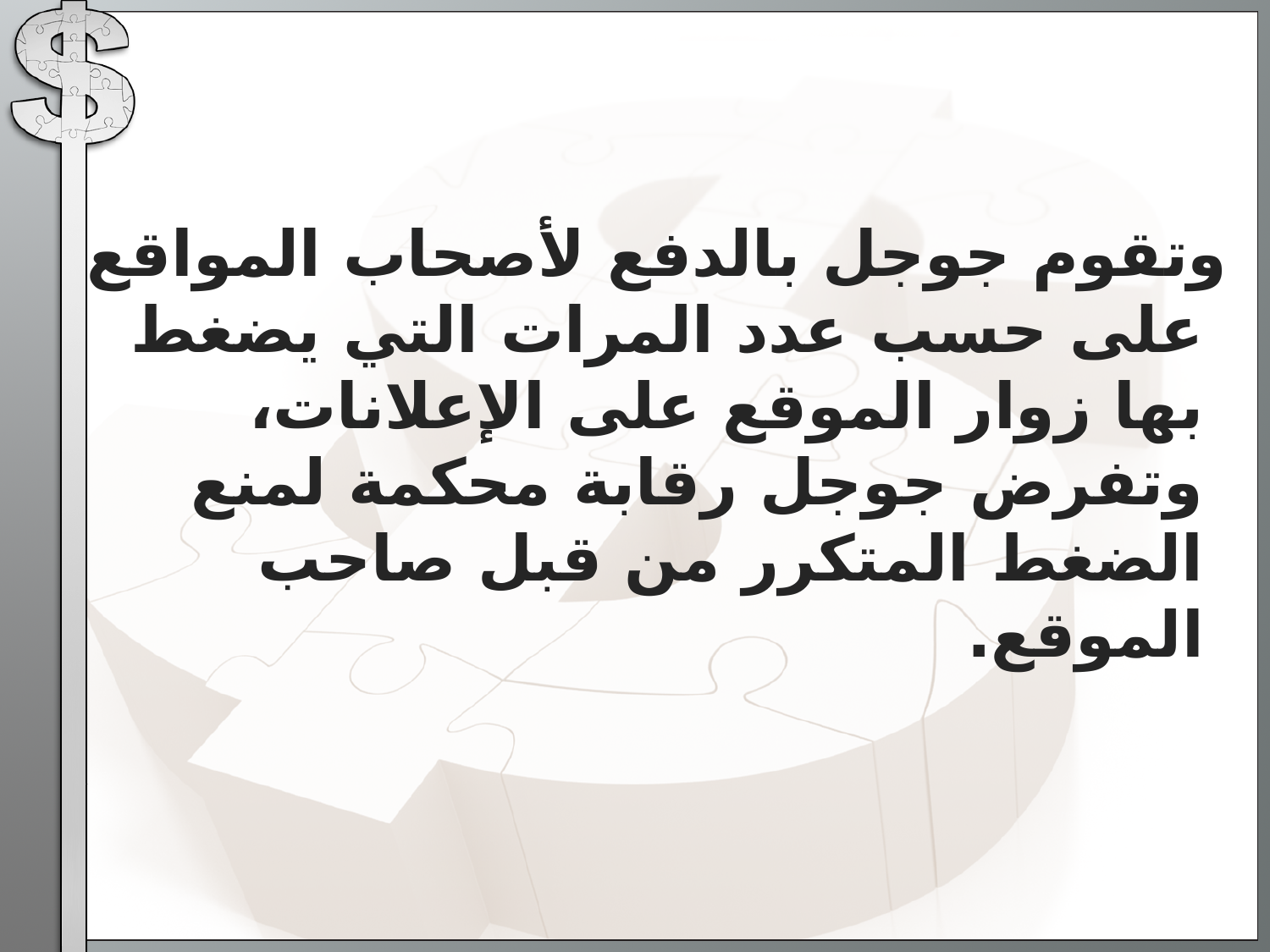

#
وتقوم جوجل بالدفع لأصحاب المواقع على حسب عدد المرات التي يضغط بها زوار الموقع على الإعلانات، وتفرض جوجل رقابة محكمة لمنع الضغط المتكرر من قبل صاحب الموقع.